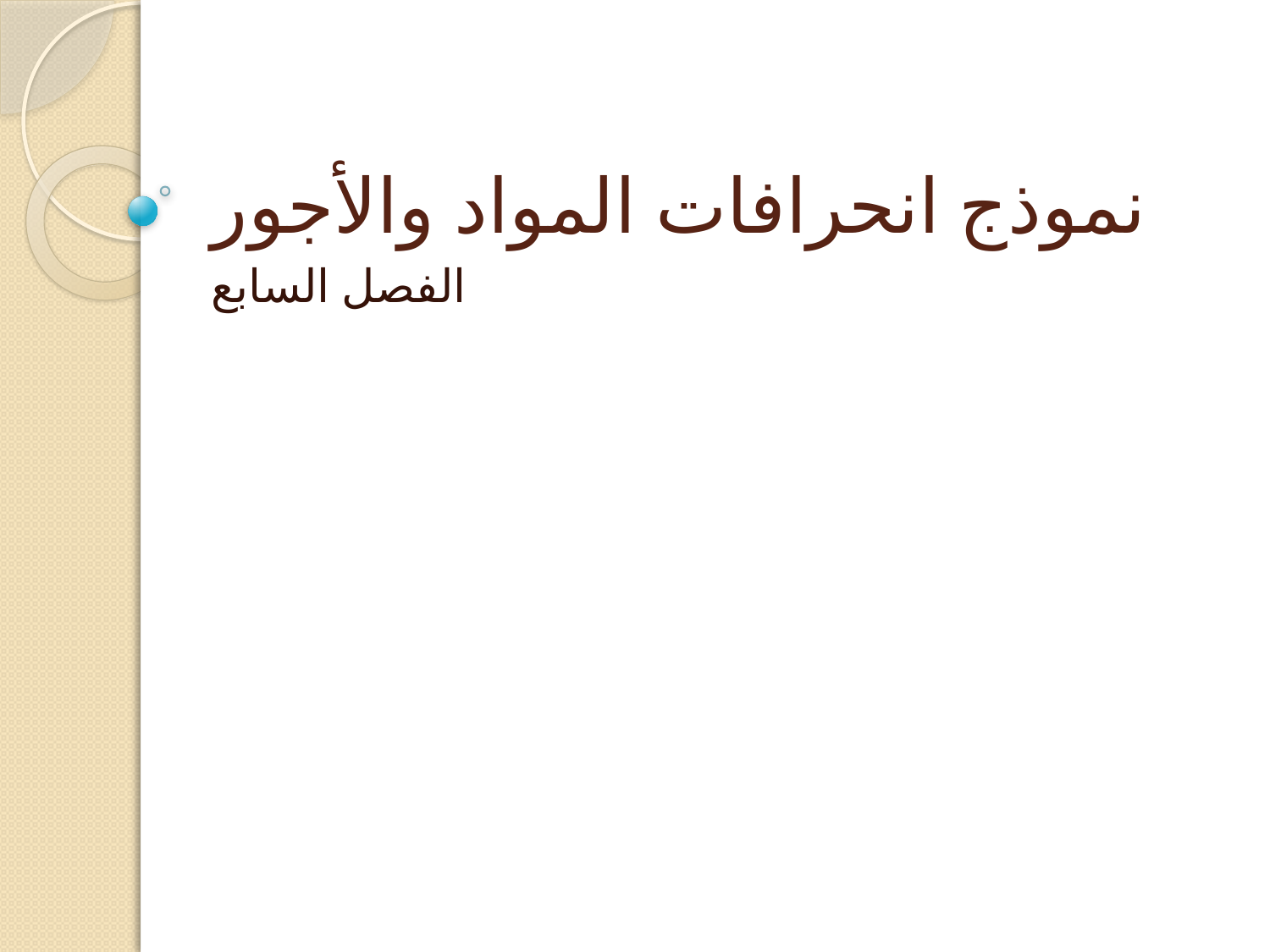

# نموذج انحرافات المواد والأجور
الفصل السابع